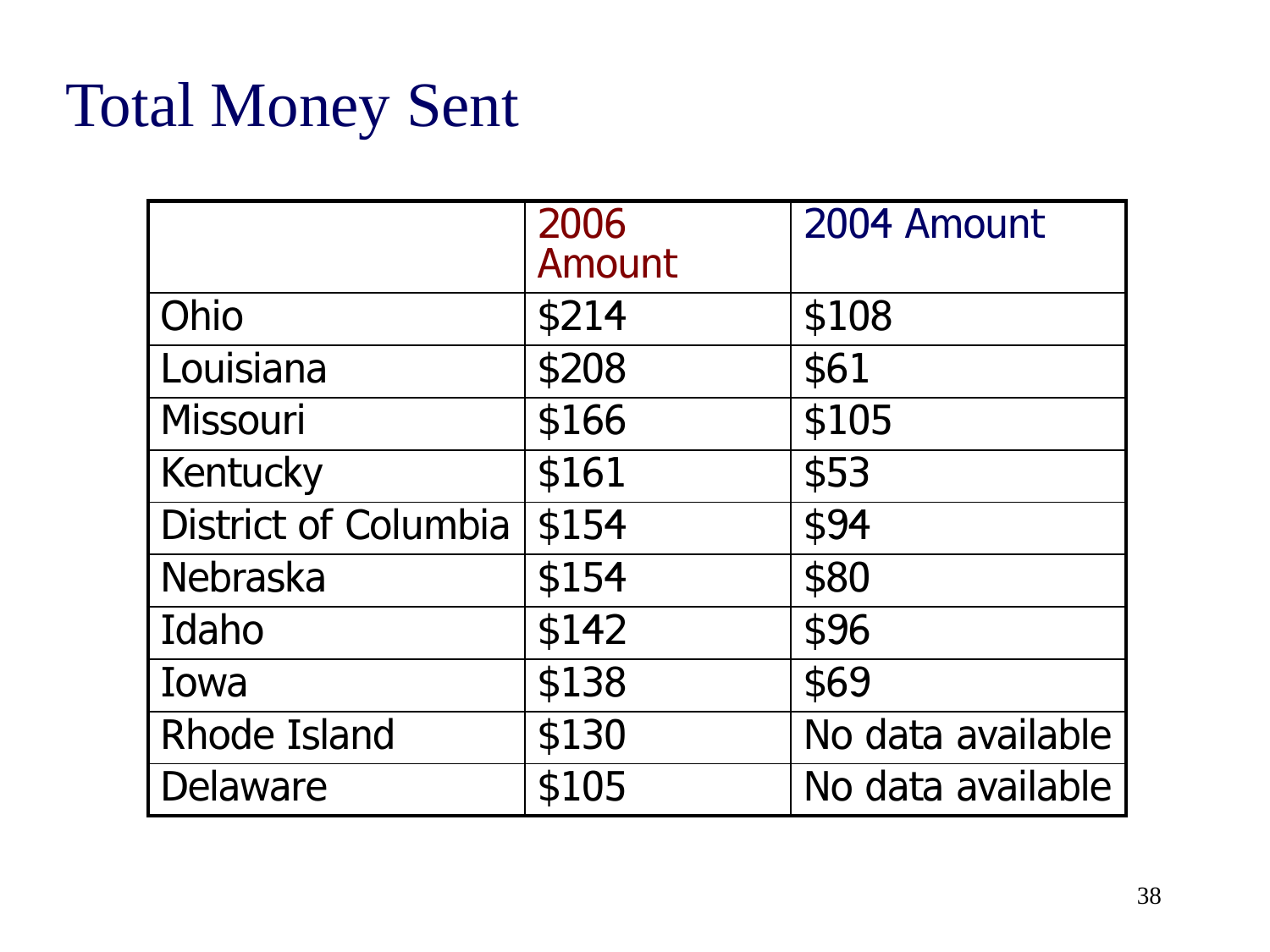

# Total Money Sent
|  | 2006 Amount | 2004 Amount |
| --- | --- | --- |
| Ohio | $214 | $108 |
| Louisiana | $208 | $61 |
| Missouri | $166 | $105 |
| Kentucky | $161 | $53 |
| District of Columbia | $154 | $94 |
| Nebraska | $154 | $80 |
| Idaho | $142 | $96 |
| Iowa | $138 | $69 |
| Rhode Island | $130 | No data available |
| Delaware | $105 | No data available |
38